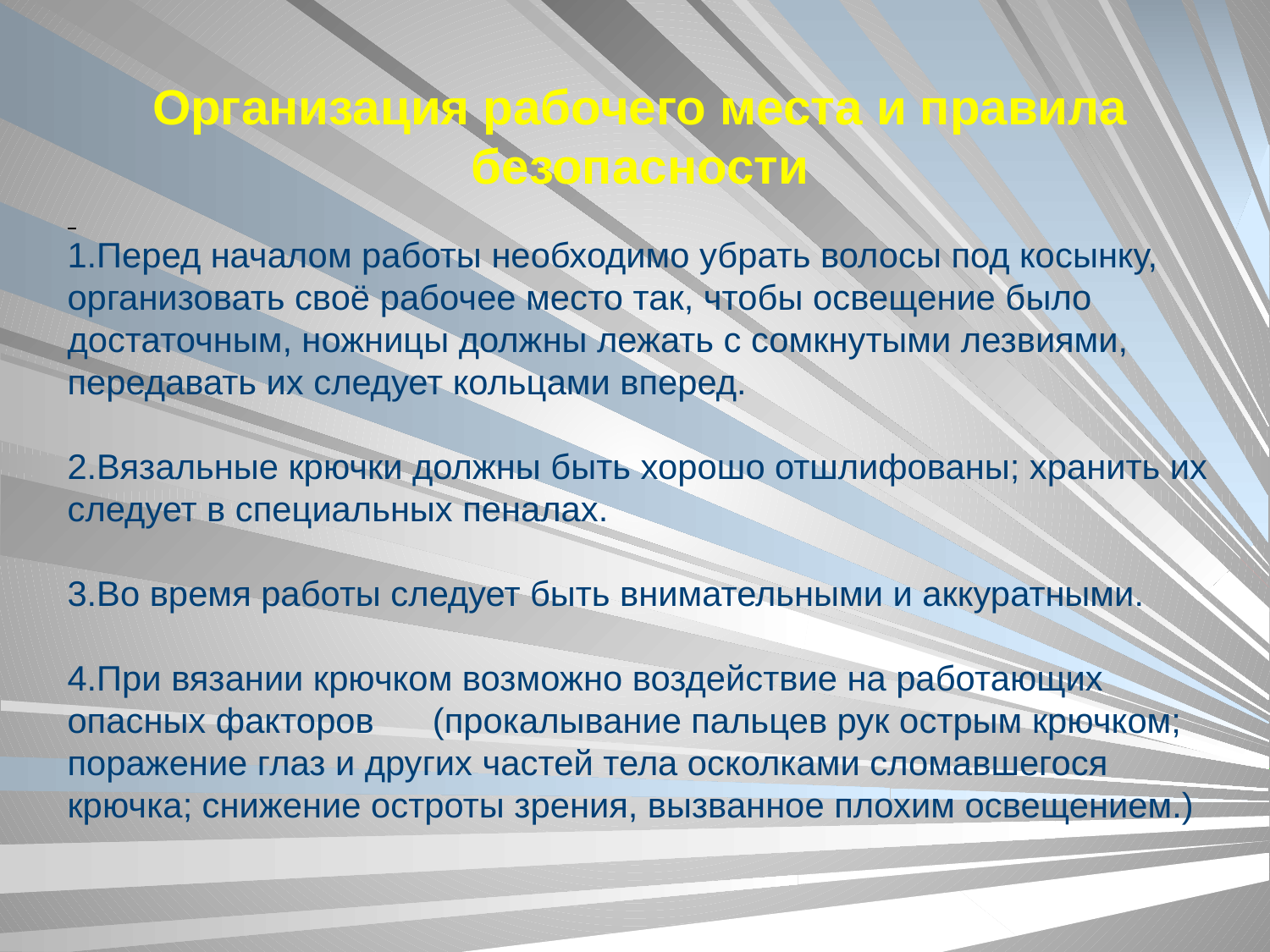

Организация рабочего места и правила безопасности

1.Перед началом работы необходимо убрать волосы под косынку, организовать своё рабочее место так, чтобы освещение было достаточным, ножницы должны лежать с сомкнутыми лезвиями, передавать их следует кольцами вперед.

2.Вязальные крючки должны быть хорошо отшлифованы; хранить их следует в специальных пеналах.

3.Во время работы следует быть внимательными и аккуратными.

4.При вязании крючком возможно воздействие на работающих опасных факторов      (прокалывание пальцев рук острым крючком; поражение глаз и других частей тела осколками сломавшегося крючка; снижение остроты зрения, вызванное плохим освещением.)